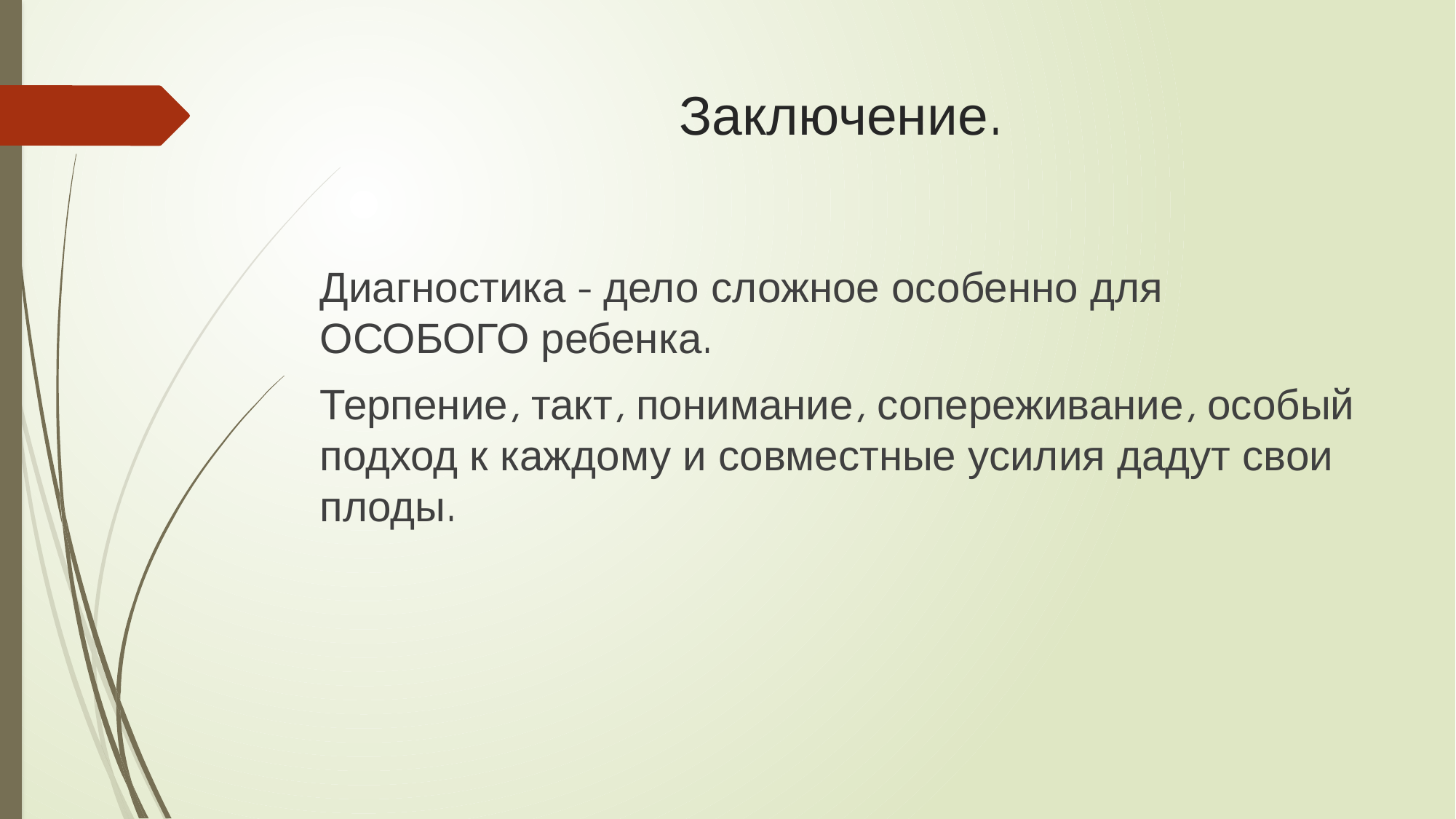

# Заключение.
Диагностика - дело сложное особенно для ОСОБОГО ребенка.
Терпение, такт, понимание, сопереживание, особый подход к каждому и совместные усилия дадут свои плоды.